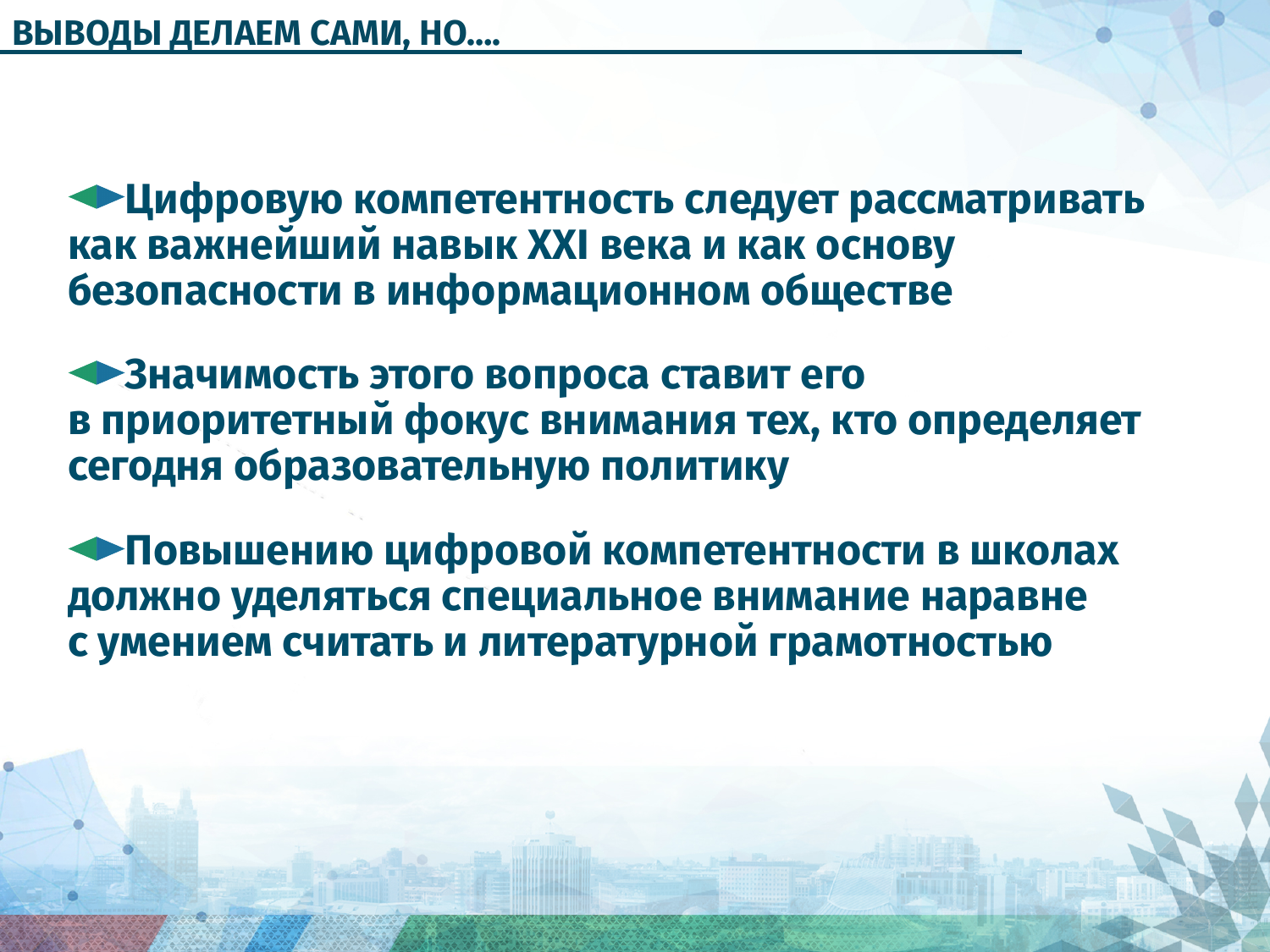

ВЫВОДЫ ДЕЛАЕМ САМИ, НО….
Цифровую компетентность следует рассматривать как важнейший навык ХХI века и как основу безопасности в информационном обществе
Значимость этого вопроса ставит его
в приоритетный фокус внимания тех, кто определяет сегодня образовательную политику
Повышению цифровой компетентности в школах должно уделяться специальное внимание наравне
с умением считать и литературной грамотностью